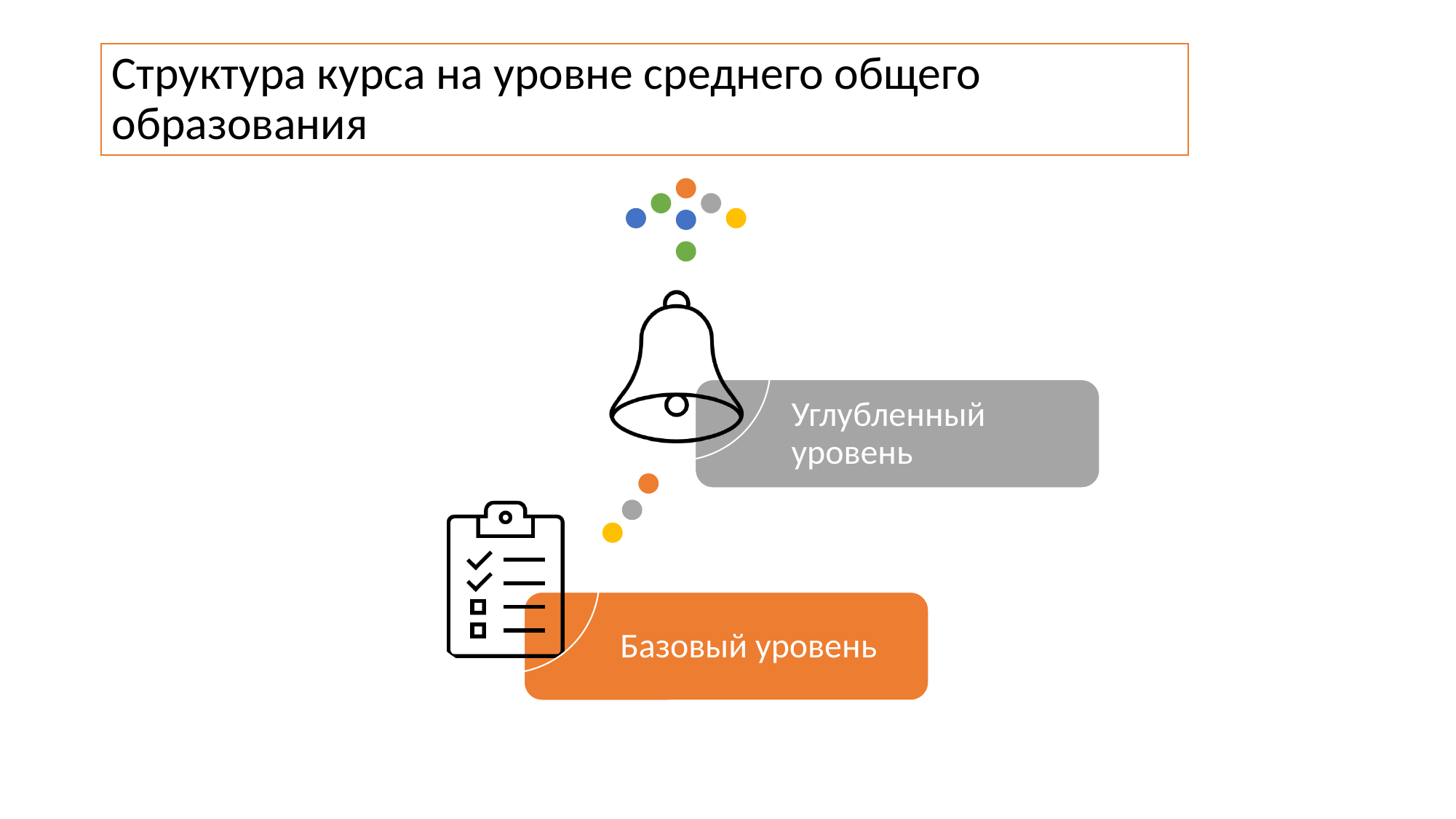

# Структура курса на уровне среднего общего образования
Базовый уровень
Углубленный уровень